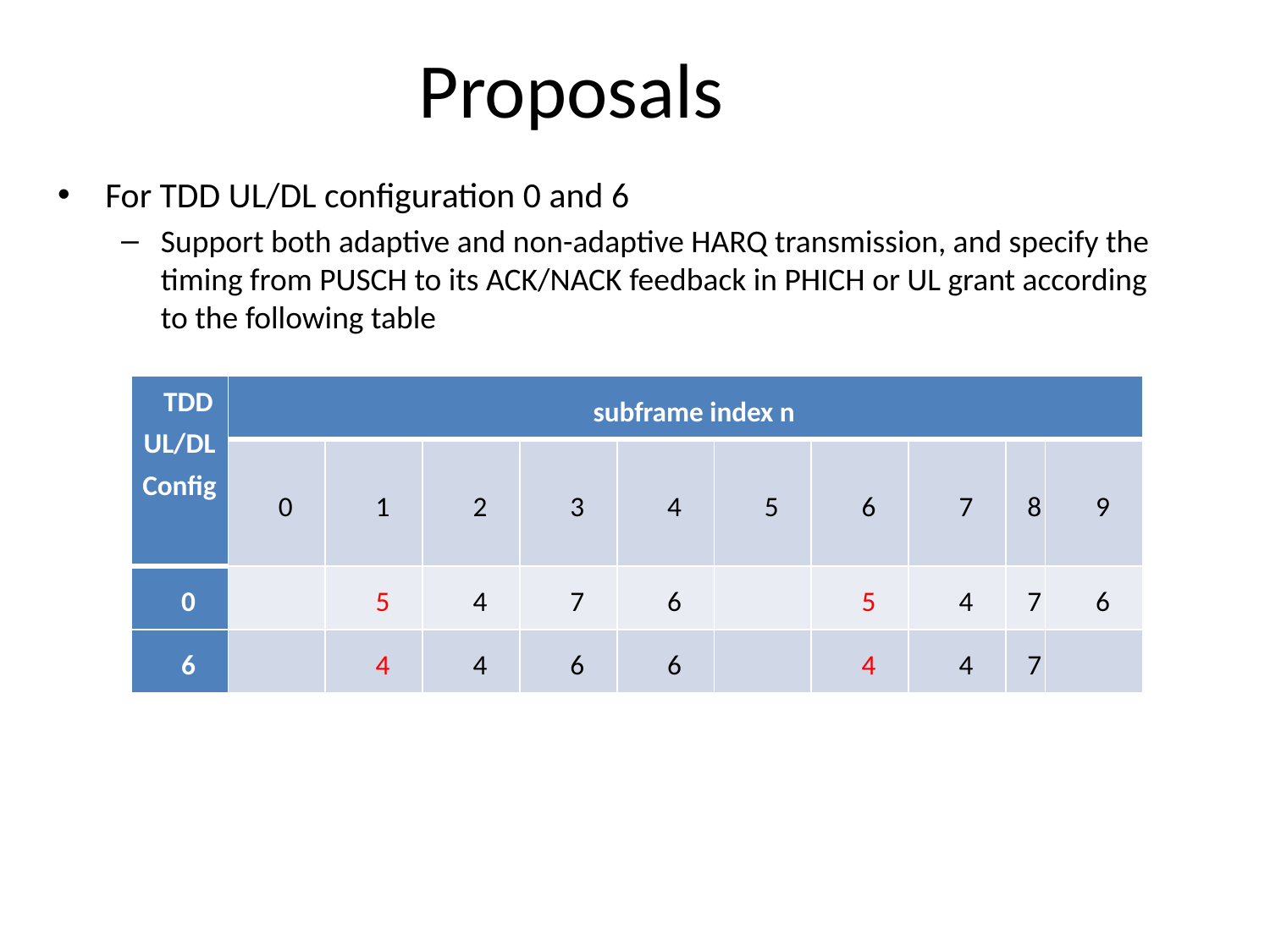

# Proposals
For TDD UL/DL configuration 0 and 6
Support both adaptive and non-adaptive HARQ transmission, and specify the timing from PUSCH to its ACK/NACK feedback in PHICH or UL grant according to the following table

| TDD UL/DL Config | subframe index n |  |  |  |  |  |  |  |  |  |
| --- | --- | --- | --- | --- | --- | --- | --- | --- | --- | --- |
|  | 0 | 1 | 2 | 3 | 4 | 5 | 6 | 7 | 8 | 9 |
| 0 |  | 5 | 4 | 7 | 6 |  | 5 | 4 | 7 | 6 |
| 6 |  | 4 | 4 | 6 | 6 |  | 4 | 4 | 7 |  |